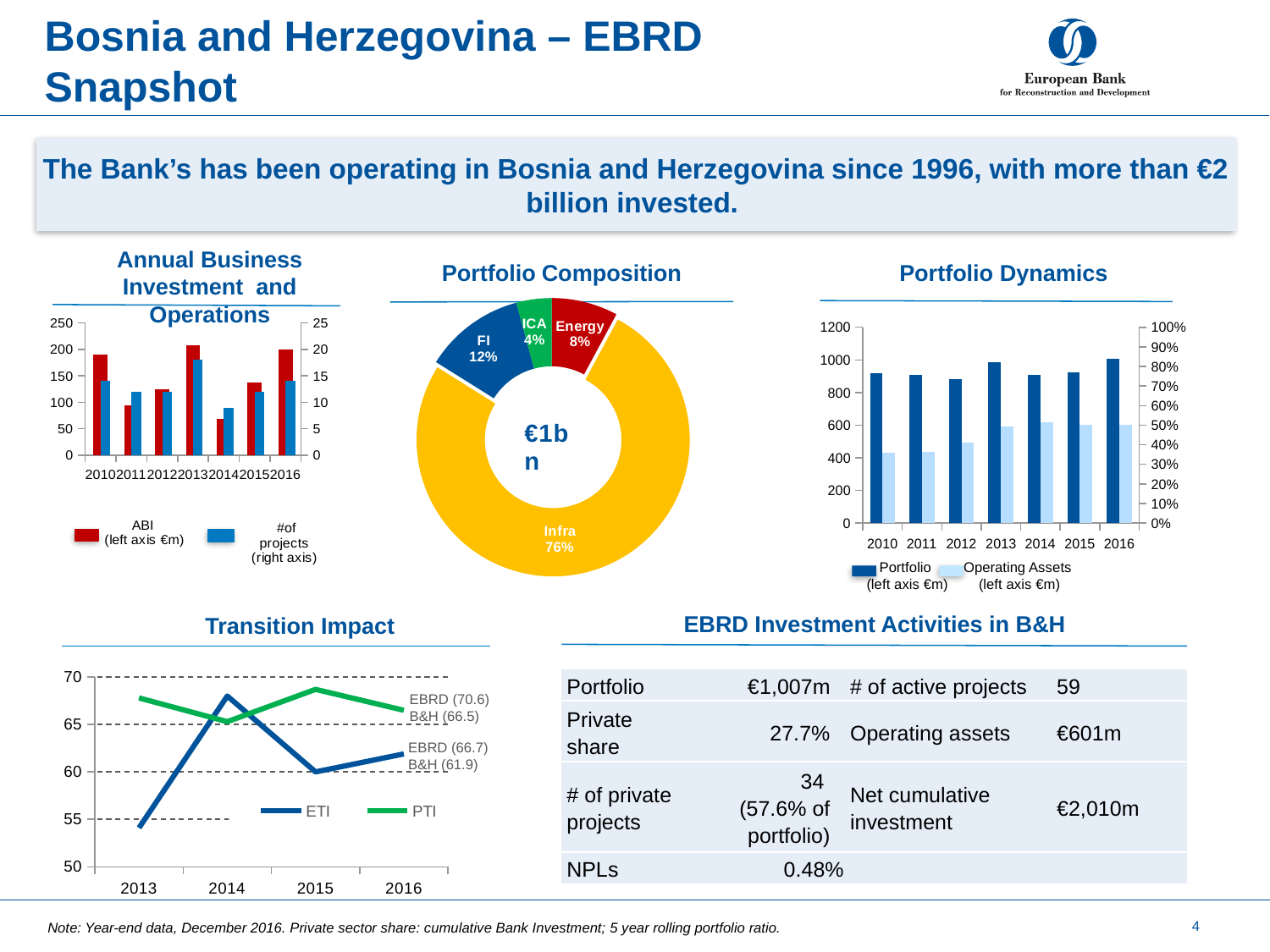

# Bosnia and Herzegovina – EBRD Snapshot
The Bank’s has been operating in Bosnia and Herzegovina since 1996, with more than €2 billion invested.
Annual Business Investment  and Operations
Portfolio Composition
Portfolio Dynamics

### Chart

| Category | Column1 |
|---|---|
| Energy | 79.0 |
| Infra | 766.0 |
| FI | 120.0 |
| ICA | 42.0 |

### Chart

| Category | ABI (€m) |  | Number of projects |
|---|---|---|---|
| 2010 | 190.0 | None | 14.0 |
| 2011 | 94.0 | None | 12.0 |
| 2012 | 125.0 | None | 12.0 |
| 2013 | 208.0 | None | 18.0 |
| 2014 | 68.0 | None | 9.0 |
| 2015 | 138.0 | None | 12.0 |
| 2016 | 199.0 | None | 14.0 |

### Chart

| Category | Portfolio (€m) | Operating Assets (€m) |  |
|---|---|---|---|
| 2010 | 921.0 | 432.0 | None |
| 2011 | 908.0 | 438.0 | None |
| 2012 | 883.0 | 492.0 | None |
| 2013 | 985.0 | 591.0 | None |
| 2014 | 908.0 | 618.0 | None |
| 2015 | 926.0 | 602.0 | None |
| 2016 | 1007.0 | 601.0 | None |
Portfolio
 (left axis €m)
Operating Assets
 (left axis €m)

EBRD Investment Activities in B&H
Transition Impact

### Chart

| Category | ETI
 | PTI |
|---|---|---|
| 2013 | 54.1 | 67.8 |
| 2014 | 68.0 | 65.3 |
| 2015 | 60.0 | 68.7 |
| 2016 | 61.9 | 66.5 |
EBRD (70.6)
B&H (66.5)
EBRD (66.7)
B&H (61.9)
| Portfolio | €1,007m |  | # of active projects | 59 |
| --- | --- | --- | --- | --- |
| Private share | 27.7% |  | Operating assets | €601m |
| # of private projects | 34 (57.6% of portfolio) |  | Net cumulative investment | €2,010m |
| NPLs | 0.48% |  |  |  |
4
Note: Year-end data, December 2016. Private sector share: cumulative Bank Investment; 5 year rolling portfolio ratio.